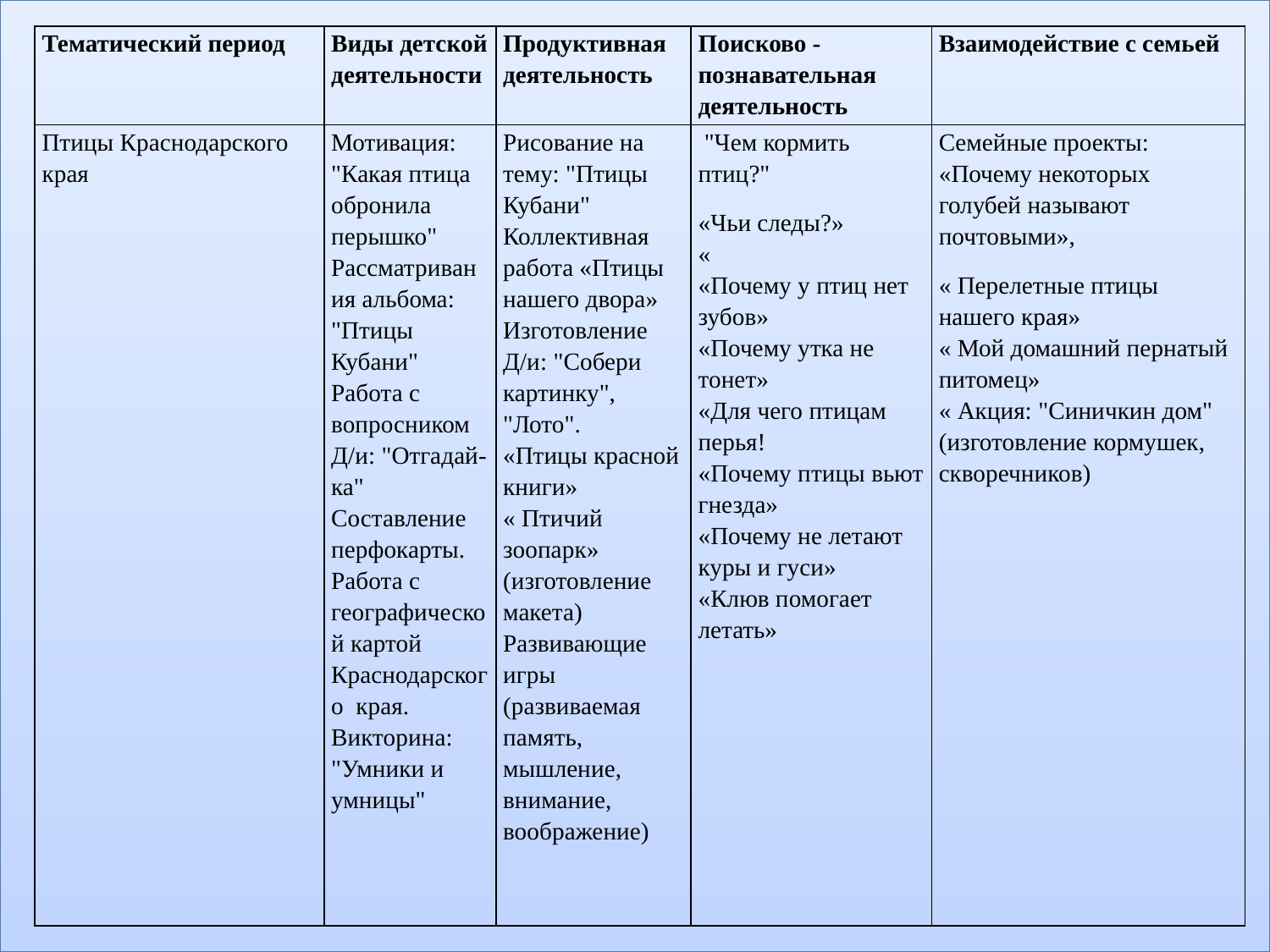

| Тематический период | Виды детской деятельности | Продуктивная деятельность | Поисково - познавательная деятельность | Взаимодействие с семьей |
| --- | --- | --- | --- | --- |
| Птицы Краснодарского края | Мотивация: "Какая птица обронила перышко" Рассматривания альбома: "Птицы Кубани" Работа с вопросником Д/и: "Отгадай-ка" Составление перфокарты. Работа с географической картой Краснодарского края. Викторина: "Умники и умницы" | Рисование на тему: "Птицы Кубани" Коллективная работа «Птицы нашего двора» Изготовление Д/и: "Собери картинку", "Лото". «Птицы красной книги» « Птичий зоопарк» (изготовление макета) Развивающие игры (развиваемая память, мышление, внимание, воображение) | "Чем кормить птиц?" «Чьи следы?» « «Почему у птиц нет зубов» «Почему утка не тонет» «Для чего птицам перья! «Почему птицы вьют гнезда» «Почему не летают куры и гуси» «Клюв помогает летать» | Семейные проекты: «Почему некоторых голубей называют почтовыми», « Перелетные птицы нашего края» « Мой домашний пернатый питомец» « Акция: "Синичкин дом" (изготовление кормушек, скворечников) |